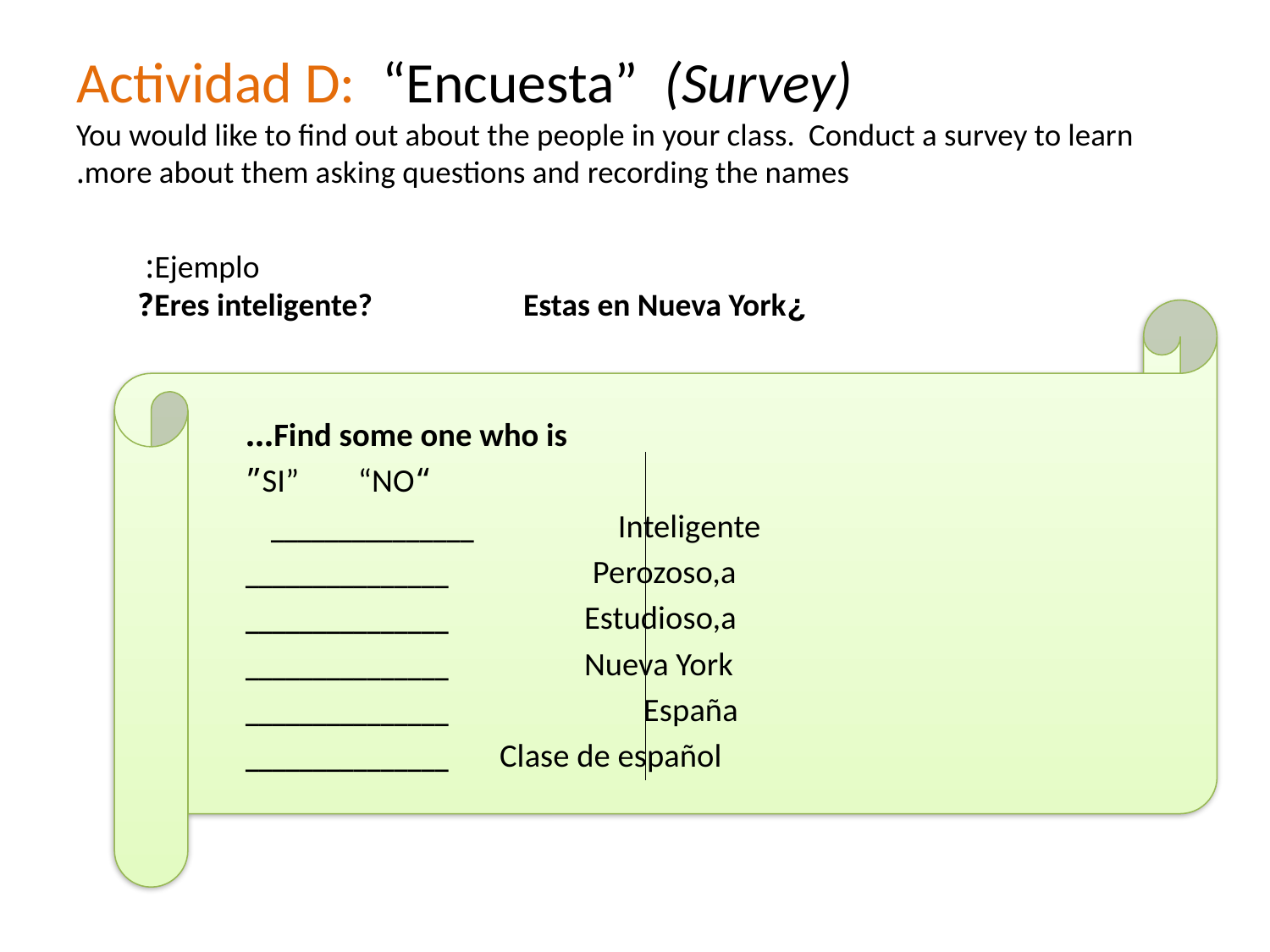

# Actividad D:  “Encuesta”  (Survey) You would like to find out about the people in your class.  Conduct a survey to learn more about them asking questions and recording the names.
Ejemplo:
¿Eres inteligente?                     Estas en Nueva York?

Find some one who is…
			                                       “SI”        “NO”
Inteligente                 _______________
Perozoso,a                 _______________
Estudioso,a                _______________
Nueva York                _______________
España                       _______________
Clase de español      _______________